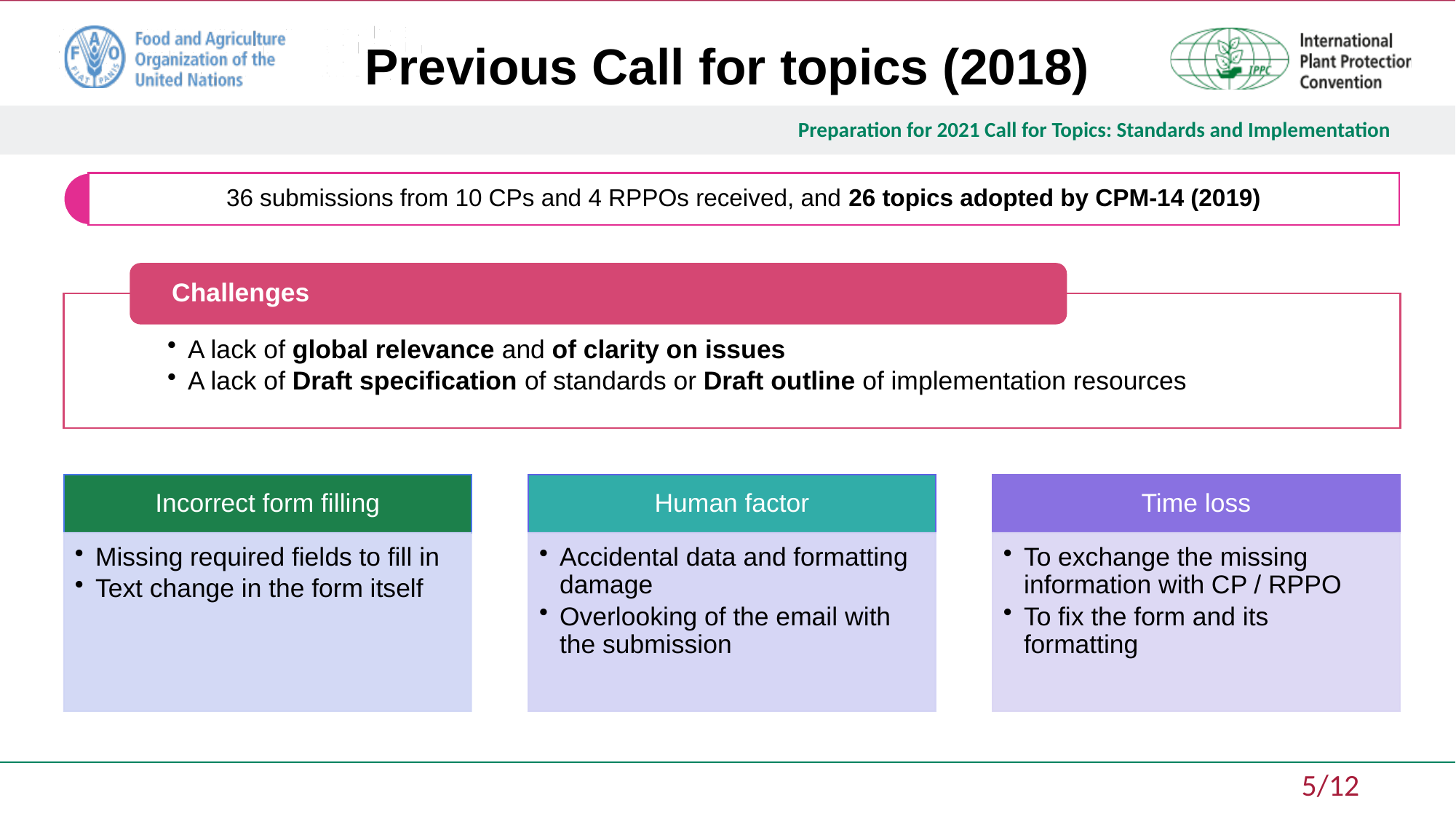

# Previous Call for topics (2018)
36 submissions from 10 CPs and 4 RPPOs received, and 26 topics adopted by CPM-14 (2019)
A lack of global relevance and of clarity on issues
A lack of Draft specification of standards or Draft outline of implementation resources
Challenges
Incorrect form filling
Missing required fields to fill in
Text change in the form itself
Human factor
Accidental data and formatting damage
Overlooking of the email with the submission
Time loss
To exchange the missing information with CP / RPPO
To fix the form and its formatting